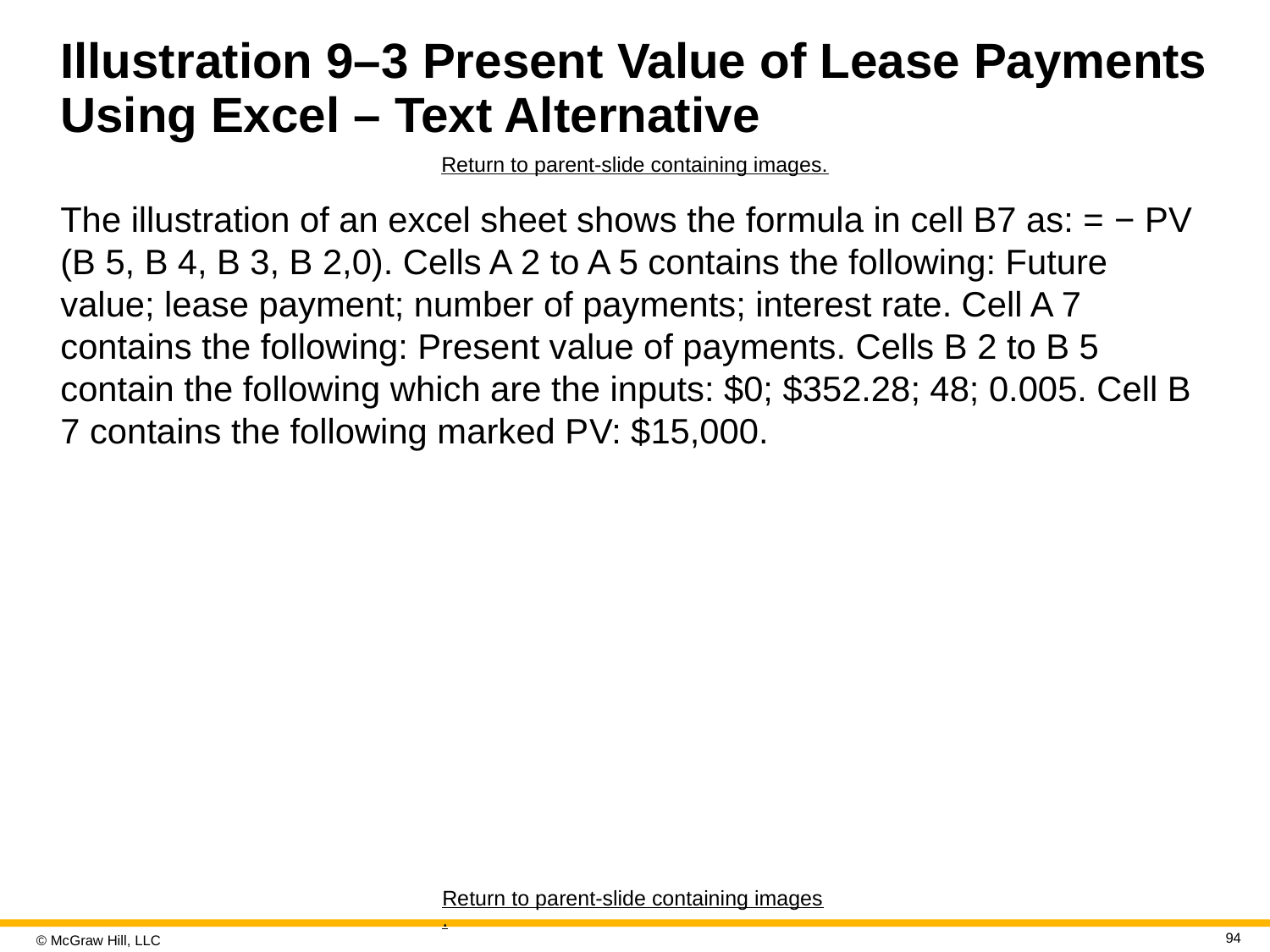

# Illustration 9–3 Present Value of Lease Payments Using Excel – Text Alternative
Return to parent-slide containing images.
The illustration of an excel sheet shows the formula in cell B7 as: = − P V (B 5, B 4, B 3, B 2,0). Cells A 2 to A 5 contains the following: Future value; lease payment; number of payments; interest rate. Cell A 7 contains the following: Present value of payments. Cells B 2 to B 5 contain the following which are the inputs: $0; $352.28; 48; 0.005. Cell B 7 contains the following marked P V: $15,000.
Return to parent-slide containing images.
94